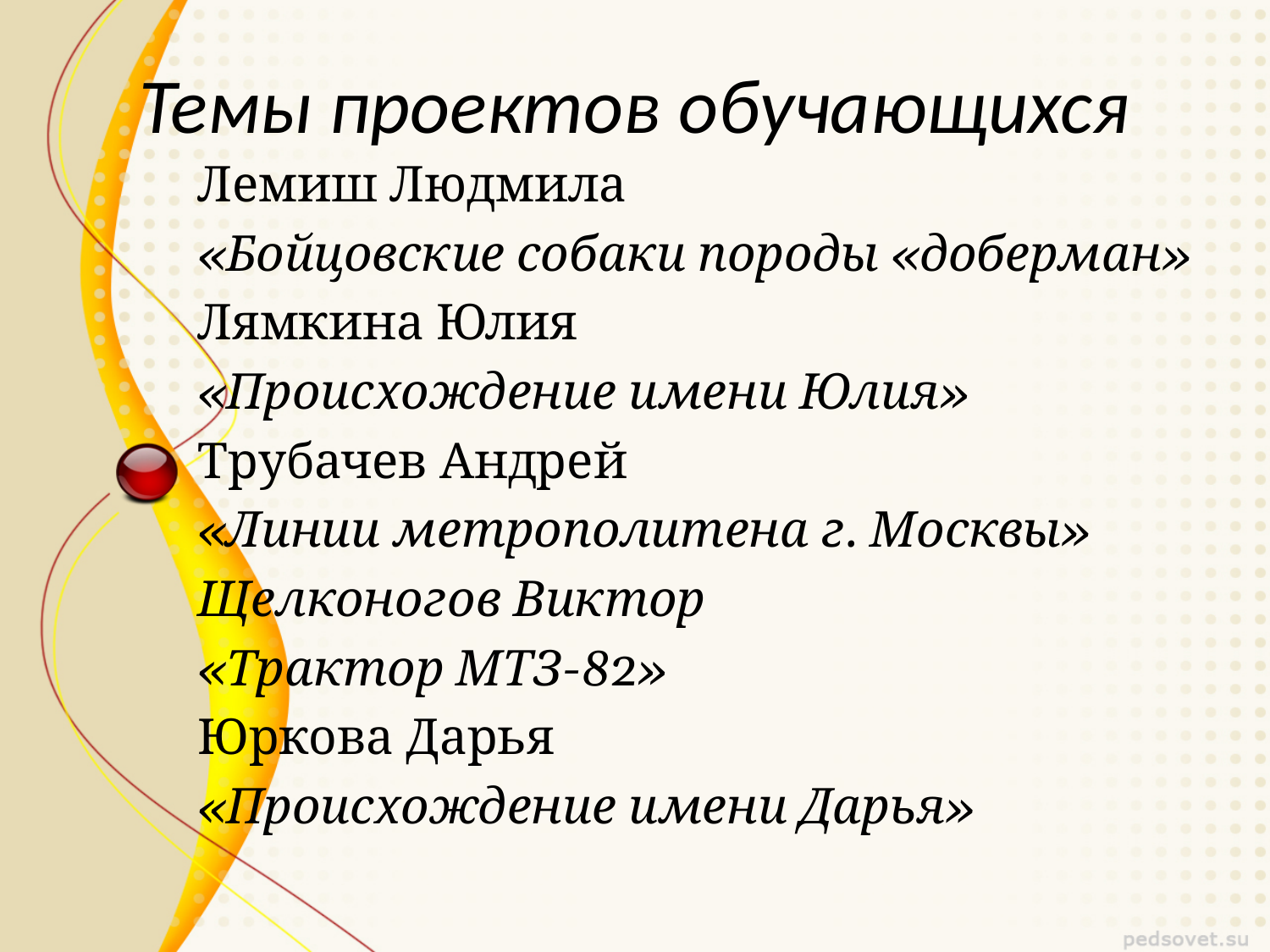

# Темы проектов обучающихся
Лемиш Людмила
«Бойцовские собаки породы «доберман»
Лямкина Юлия
«Происхождение имени Юлия»
Трубачев Андрей
«Линии метрополитена г. Москвы»
Щелконогов Виктор
«Трактор МТЗ-82»
Юркова Дарья
«Происхождение имени Дарья»